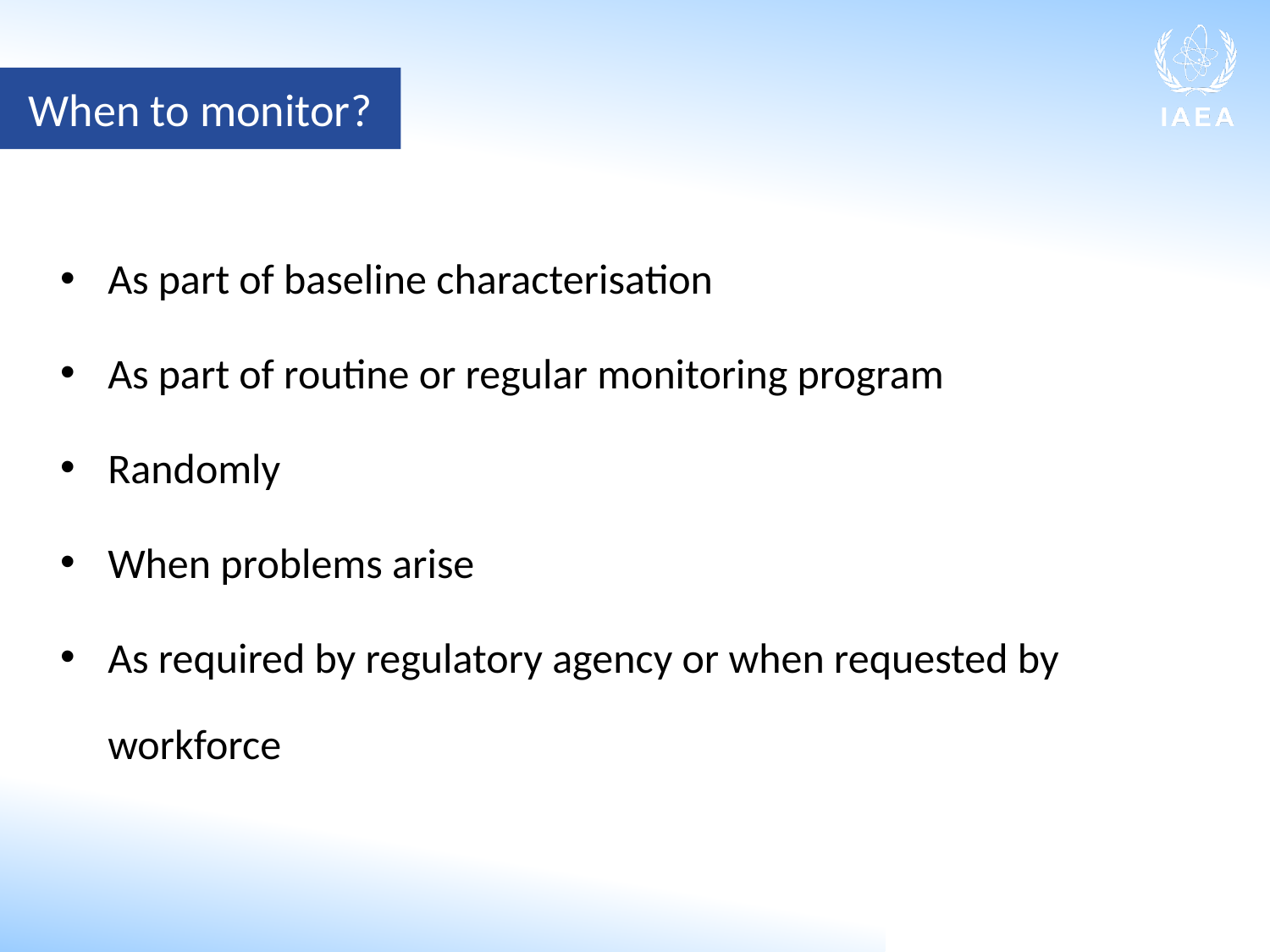

When to monitor?
As part of baseline characterisation
As part of routine or regular monitoring program
Randomly
When problems arise
As required by regulatory agency or when requested by workforce